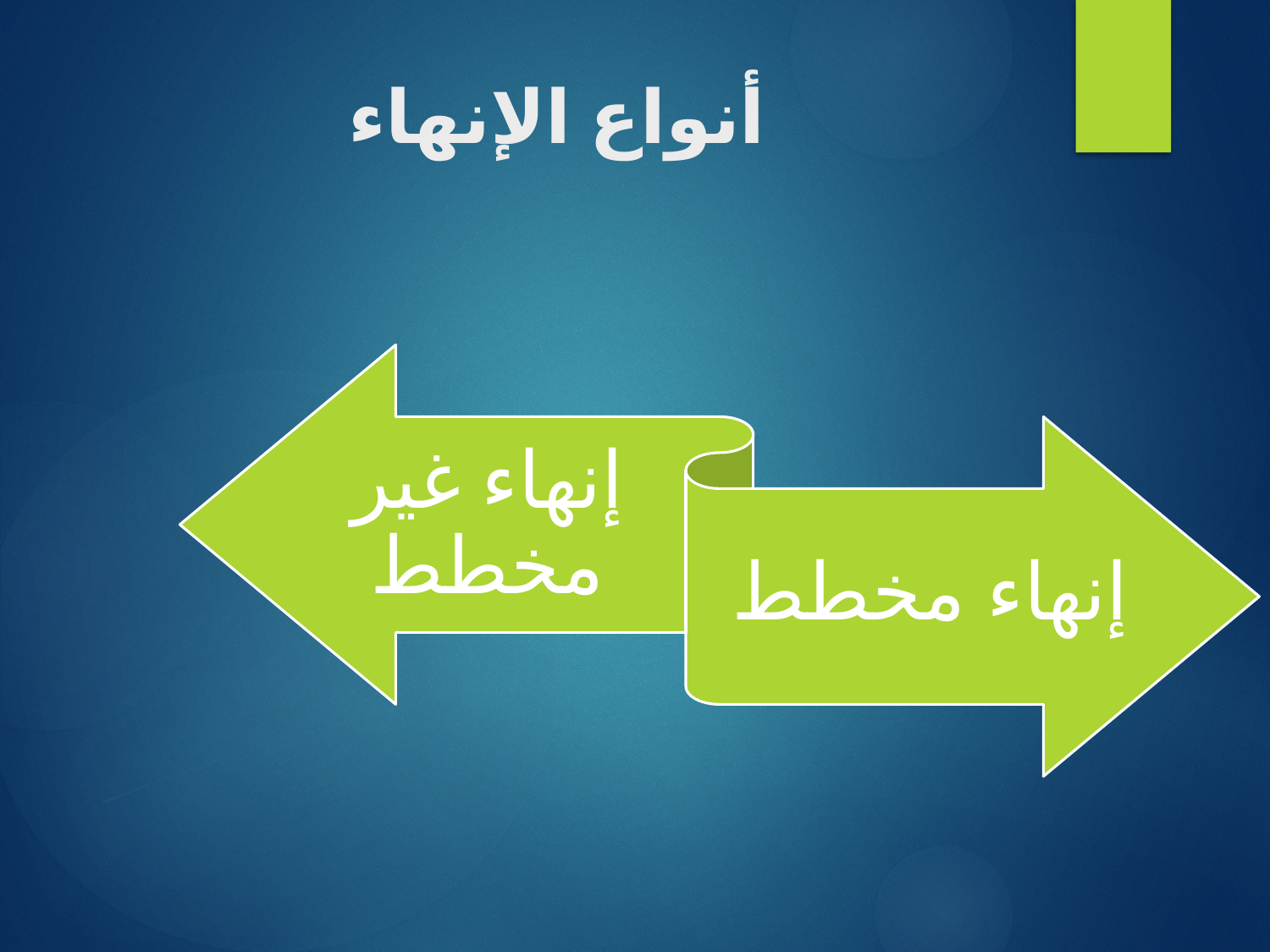

# أنواع الإنهاء
إنهاء غير مخطط
إنهاء مخطط